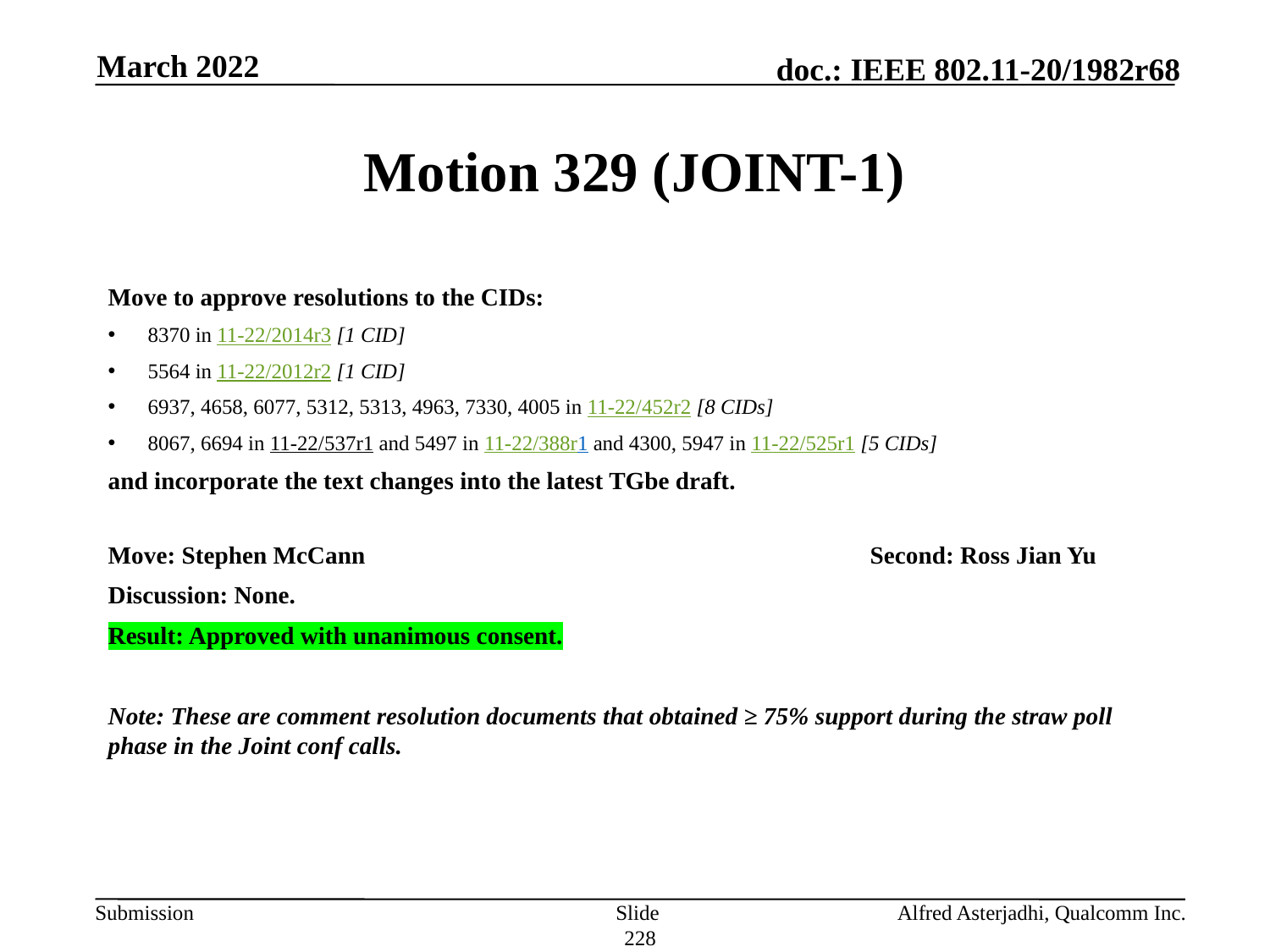

March 2022
# Motion 329 (JOINT-1)
Move to approve resolutions to the CIDs:
8370 in 11-22/2014r3 [1 CID]
5564 in 11-22/2012r2 [1 CID]
6937, 4658, 6077, 5312, 5313, 4963, 7330, 4005 in 11-22/452r2 [8 CIDs]
8067, 6694 in 11-22/537r1 and 5497 in 11-22/388r1 and 4300, 5947 in 11-22/525r1 [5 CIDs]
and incorporate the text changes into the latest TGbe draft.

Move: Stephen McCann				Second: Ross Jian Yu
Discussion: None.
Result: Approved with unanimous consent.

Note: These are comment resolution documents that obtained ≥ 75% support during the straw poll phase in the Joint conf calls.

Slide 228
Alfred Asterjadhi, Qualcomm Inc.